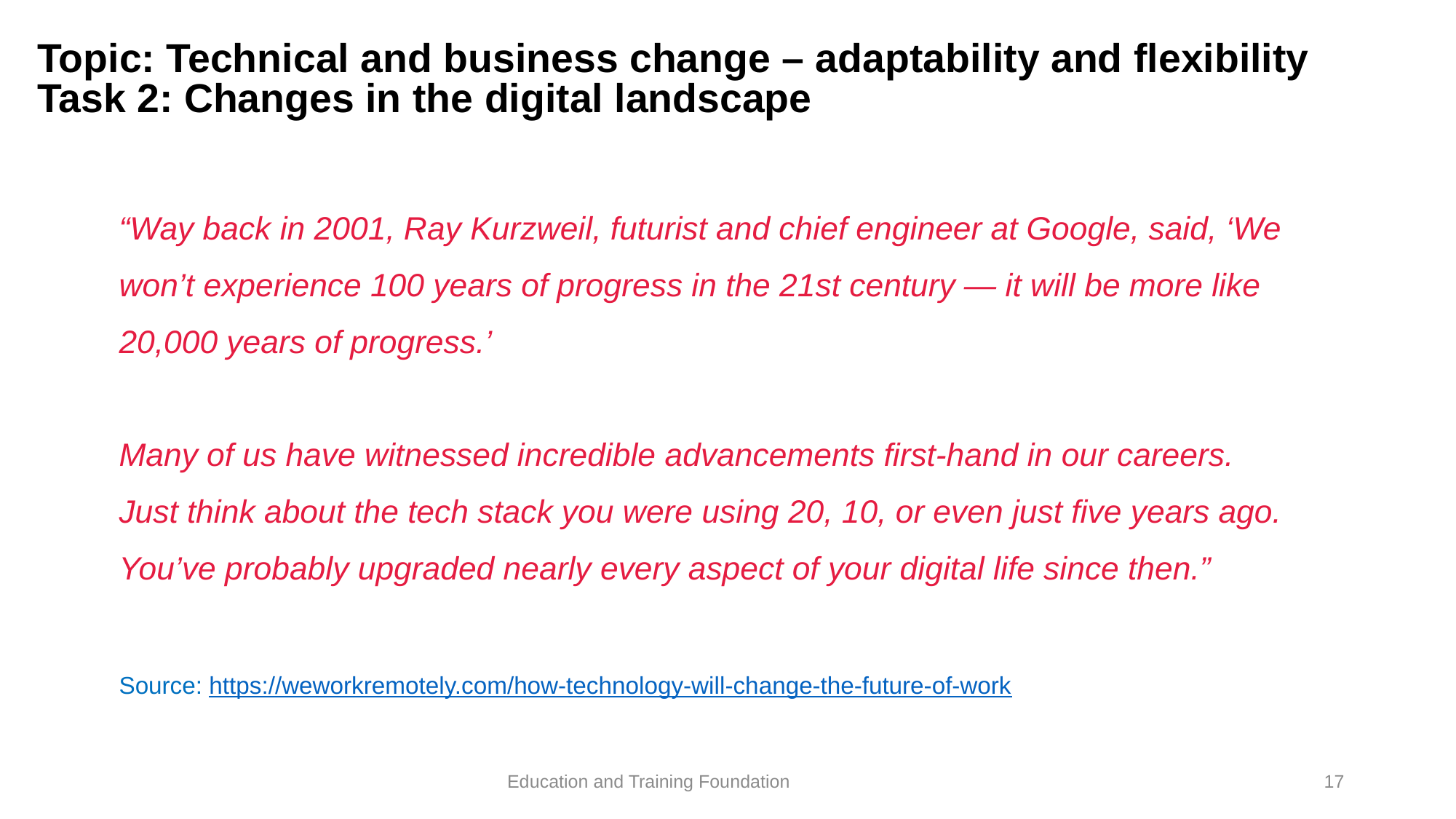

# Topic: Technical and business change – adaptability and flexibility Task 2: Changes in the digital landscape
“Way back in 2001, Ray Kurzweil, futurist and chief engineer at Google, said, ‘We won’t experience 100 years of progress in the 21st century — it will be more like 20,000 years of progress.’

Many of us have witnessed incredible advancements first-hand in our careers. Just think about the tech stack you were using 20, 10, or even just five years ago. You’ve probably upgraded nearly every aspect of your digital life since then.”

Source: https://weworkremotely.com/how-technology-will-change-the-future-of-work

17
Education and Training Foundation